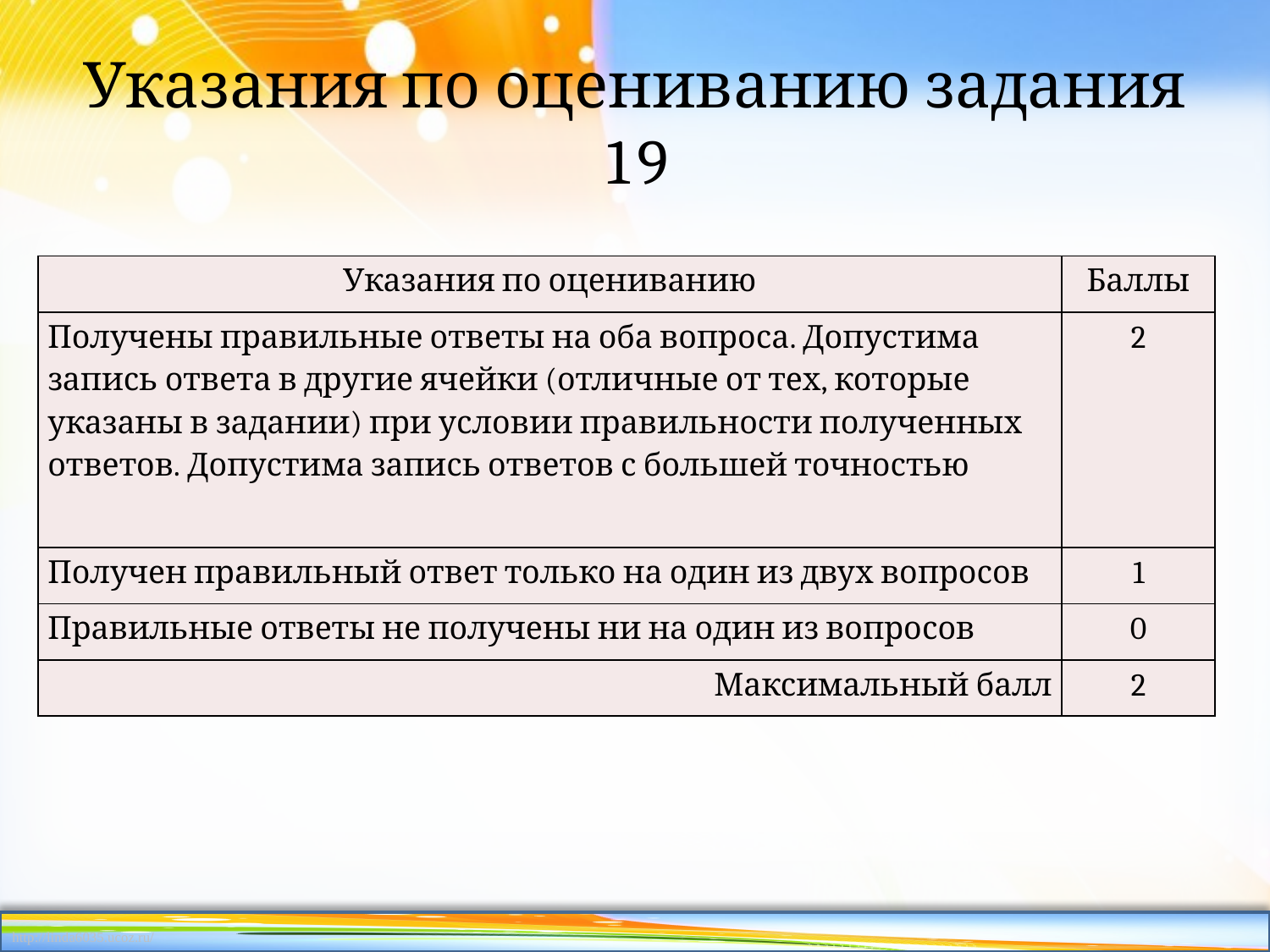

# Указания по оцениванию задания 19
| Указания по оцениванию | Баллы |
| --- | --- |
| Получены правильные ответы на оба вопроса. Допустима запись ответа в другие ячейки (отличные от тех, которые указаны в задании) при условии правильности полученных ответов. Допустима запись ответов с большей точностью | 2 |
| Получен правильный ответ только на один из двух вопросов | 1 |
| Правильные ответы не получены ни на один из вопросов | 0 |
| Максимальный балл | 2 |